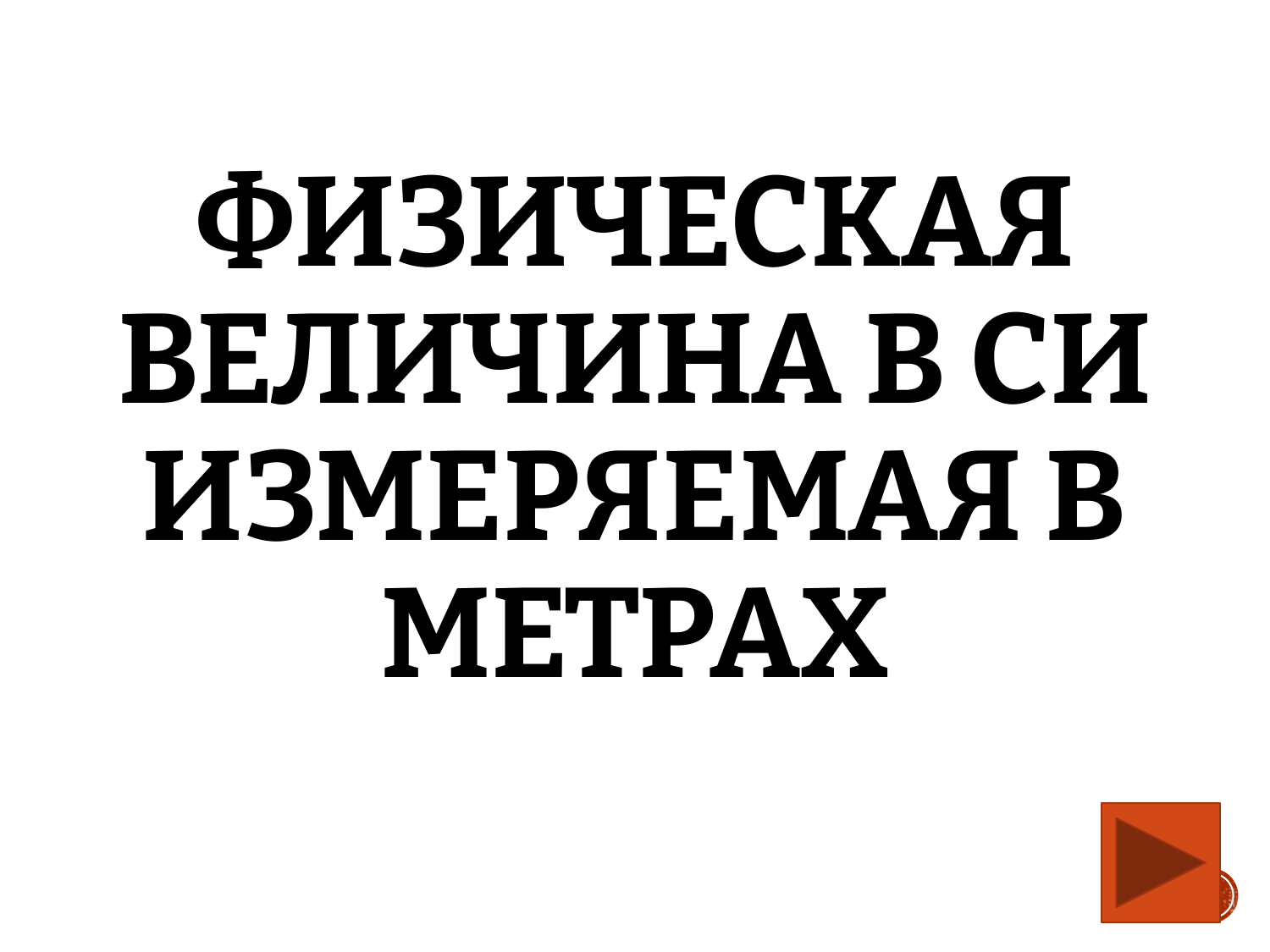

# Физическая величина в СИ измеряемая в метрах